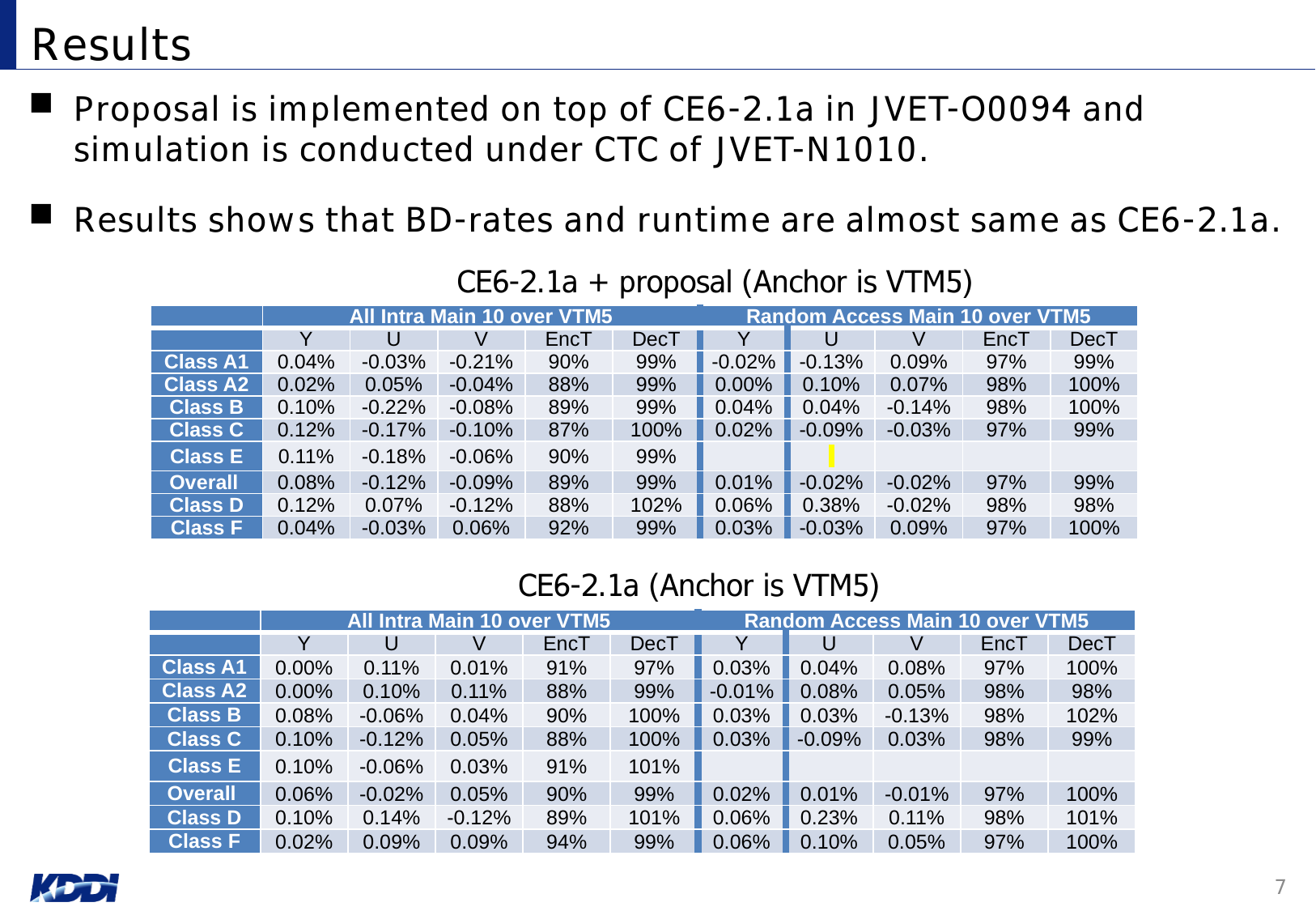

# Results
Proposal is implemented on top of CE6-2.1a in JVET-O0094 and simulation is conducted under CTC of JVET-N1010.
Results shows that BD-rates and runtime are almost same as CE6-2.1a.
CE6-2.1a + proposal (Anchor is VTM5)
|  | All Intra Main 10 over VTM5 |  |  |  |  | Random Access Main 10 over VTM5 |  |  |  |  |
| --- | --- | --- | --- | --- | --- | --- | --- | --- | --- | --- |
|  | Y | U | V | EncT | DecT | Y | U | V | EncT | DecT |
| Class A1 | 0.04% | -0.03% | -0.21% | 90% | 99% | -0.02% | -0.13% | 0.09% | 97% | 99% |
| Class A2 | 0.02% | 0.05% | -0.04% | 88% | 99% | 0.00% | 0.10% | 0.07% | 98% | 100% |
| Class B | 0.10% | -0.22% | -0.08% | 89% | 99% | 0.04% | 0.04% | -0.14% | 98% | 100% |
| Class C | 0.12% | -0.17% | -0.10% | 87% | 100% | 0.02% | -0.09% | -0.03% | 97% | 99% |
| Class E | 0.11% | -0.18% | -0.06% | 90% | 99% |  |  |  |  |  |
| Overall | 0.08% | -0.12% | -0.09% | 89% | 99% | 0.01% | -0.02% | -0.02% | 97% | 99% |
| Class D | 0.12% | 0.07% | -0.12% | 88% | 102% | 0.06% | 0.38% | -0.02% | 98% | 98% |
| Class F | 0.04% | -0.03% | 0.06% | 92% | 99% | 0.03% | -0.03% | 0.09% | 97% | 100% |
CE6-2.1a (Anchor is VTM5)
|  | All Intra Main 10 over VTM5 |  |  |  |  | Random Access Main 10 over VTM5 |  |  |  |  |
| --- | --- | --- | --- | --- | --- | --- | --- | --- | --- | --- |
|  | Y | U | V | EncT | DecT | Y | U | V | EncT | DecT |
| Class A1 | 0.00% | 0.11% | 0.01% | 91% | 97% | 0.03% | 0.04% | 0.08% | 97% | 100% |
| Class A2 | 0.00% | 0.10% | 0.11% | 88% | 99% | -0.01% | 0.08% | 0.05% | 98% | 98% |
| Class B | 0.08% | -0.06% | 0.04% | 90% | 100% | 0.03% | 0.03% | -0.13% | 98% | 102% |
| Class C | 0.10% | -0.12% | 0.05% | 88% | 100% | 0.03% | -0.09% | 0.03% | 98% | 99% |
| Class E | 0.10% | -0.06% | 0.03% | 91% | 101% |  |  |  |  |  |
| Overall | 0.06% | -0.02% | 0.05% | 90% | 99% | 0.02% | 0.01% | -0.01% | 97% | 100% |
| Class D | 0.10% | 0.14% | -0.12% | 89% | 101% | 0.06% | 0.23% | 0.11% | 98% | 101% |
| Class F | 0.02% | 0.09% | 0.09% | 94% | 99% | 0.06% | 0.10% | 0.05% | 97% | 100% |
7